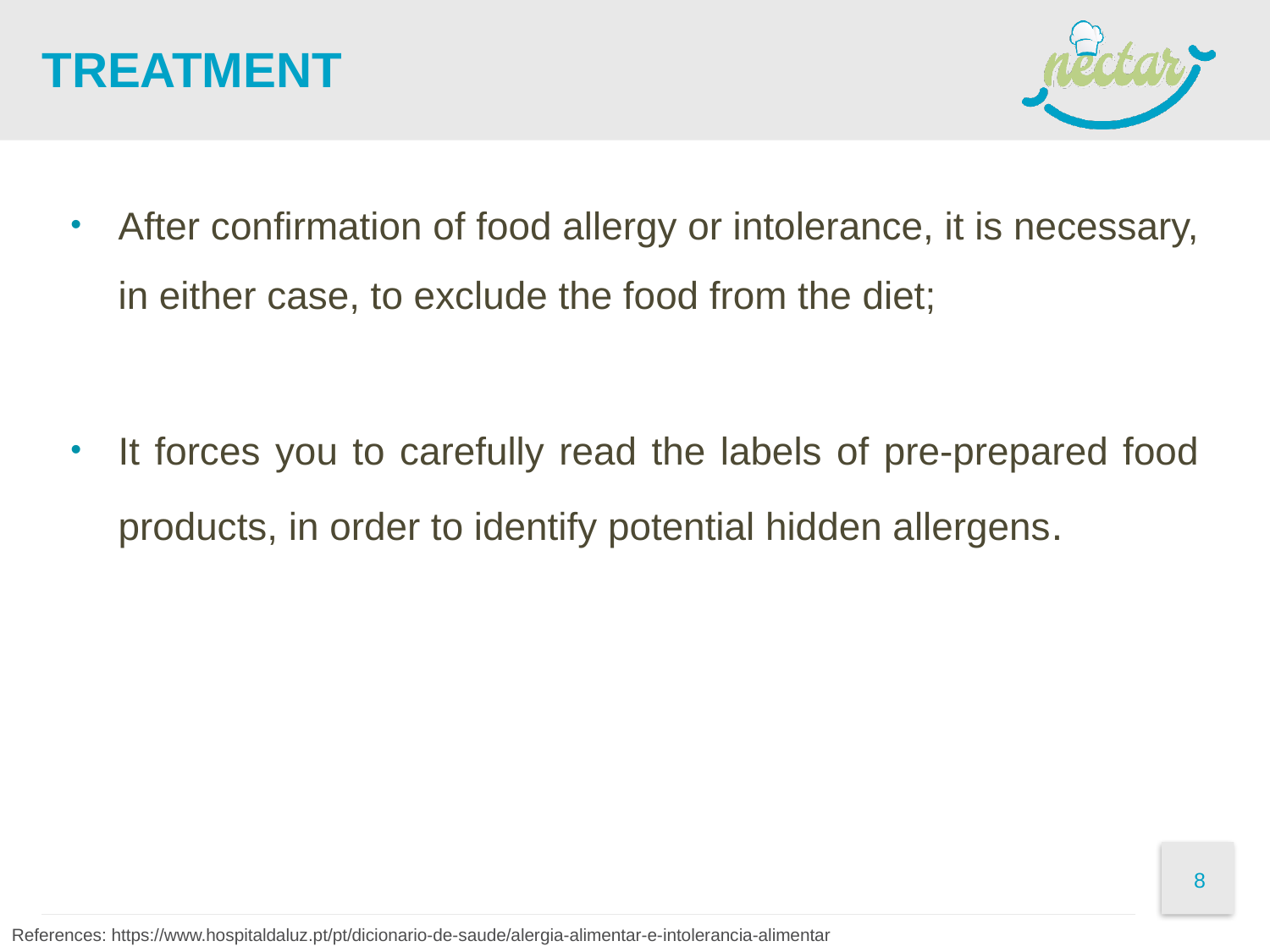

# Treatment
After confirmation of food allergy or intolerance, it is necessary, in either case, to exclude the food from the diet;

It forces you to carefully read the labels of pre-prepared food products, in order to identify potential hidden allergens.

References: https://www.hospitaldaluz.pt/pt/dicionario-de-saude/alergia-alimentar-e-intolerancia-alimentar